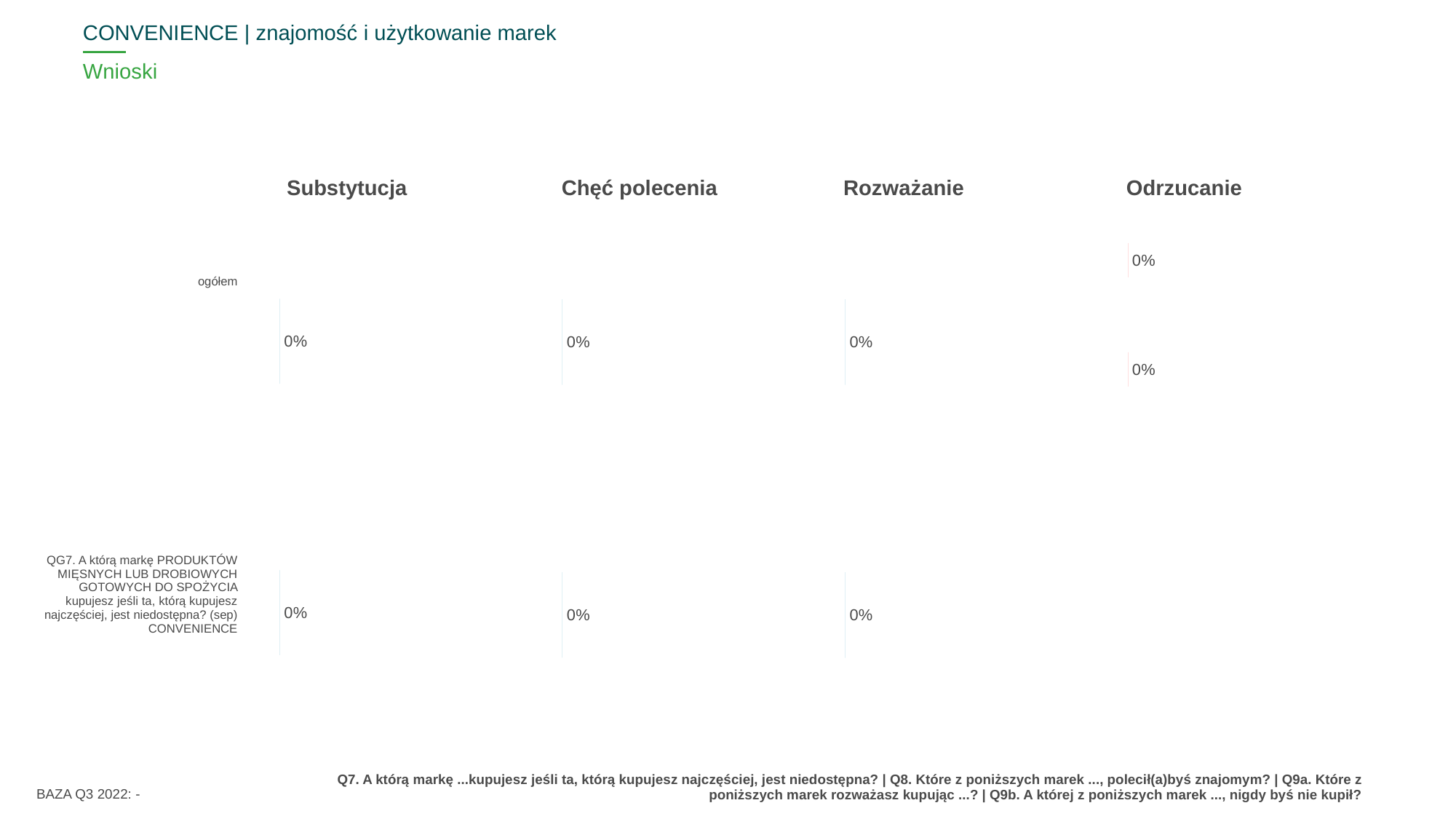

CONVENIENCE | znajomość i użytkowanie marek
# Wnioski
Odrzucanie
Substytucja
Chęć polecenia
Rozważanie

### Chart

| Category | subst |
|---|---|
| ogółem | 0.0 |
| QG7. A którą markę PRODUKTÓW MIĘSNYCH LUB DROBIOWYCH GOTOWYCH DO SPOŻYCIA kupujesz jeśli ta, którą kupujesz najczęściej, jest niedostępna? (sep) CONVENIENCE | 0.0 |

### Chart

| Category | last 3 m |
|---|---|
| ogółem | 0.0 |
| QG7. A którą markę PRODUKTÓW MIĘSNYCH LUB DROBIOWYCH GOTOWYCH DO SPOŻYCIA kupujesz jeśli ta, którą kupujesz najczęściej, jest niedostępna? (sep) CONVENIENCE | 0.0 |

### Chart

| Category | last 1m |
|---|---|
| ogółem | 0.0 |
| QG7. A którą markę PRODUKTÓW MIĘSNYCH LUB DROBIOWYCH GOTOWYCH DO SPOŻYCIA kupujesz jeśli ta, którą kupujesz najczęściej, jest niedostępna? (sep) CONVENIENCE | 0.0 |

### Chart

| Category | MOP |
|---|---|
| ogółem | 0.0 |
| QG7. A którą markę PRODUKTÓW MIĘSNYCH LUB DROBIOWYCH GOTOWYCH DO SPOŻYCIA kupujesz jeśli ta, którą kupujesz najczęściej, jest niedostępna? (sep) CONVENIENCE | 0.0 |
| ^DELROW^ |
| --- |
| ogółem |
| QG7. A którą markę PRODUKTÓW MIĘSNYCH LUB DROBIOWYCH GOTOWYCH DO SPOŻYCIA kupujesz jeśli ta, którą kupujesz najczęściej, jest niedostępna? (sep) CONVENIENCE |

BAZA Q3 2022: -
Q7. A którą markę ...kupujesz jeśli ta, którą kupujesz najczęściej, jest niedostępna? | Q8. Które z poniższych marek ..., polecił(a)byś znajomym? | Q9a. Które z poniższych marek rozważasz kupując ...? | Q9b. A której z poniższych marek ..., nigdy byś nie kupił?